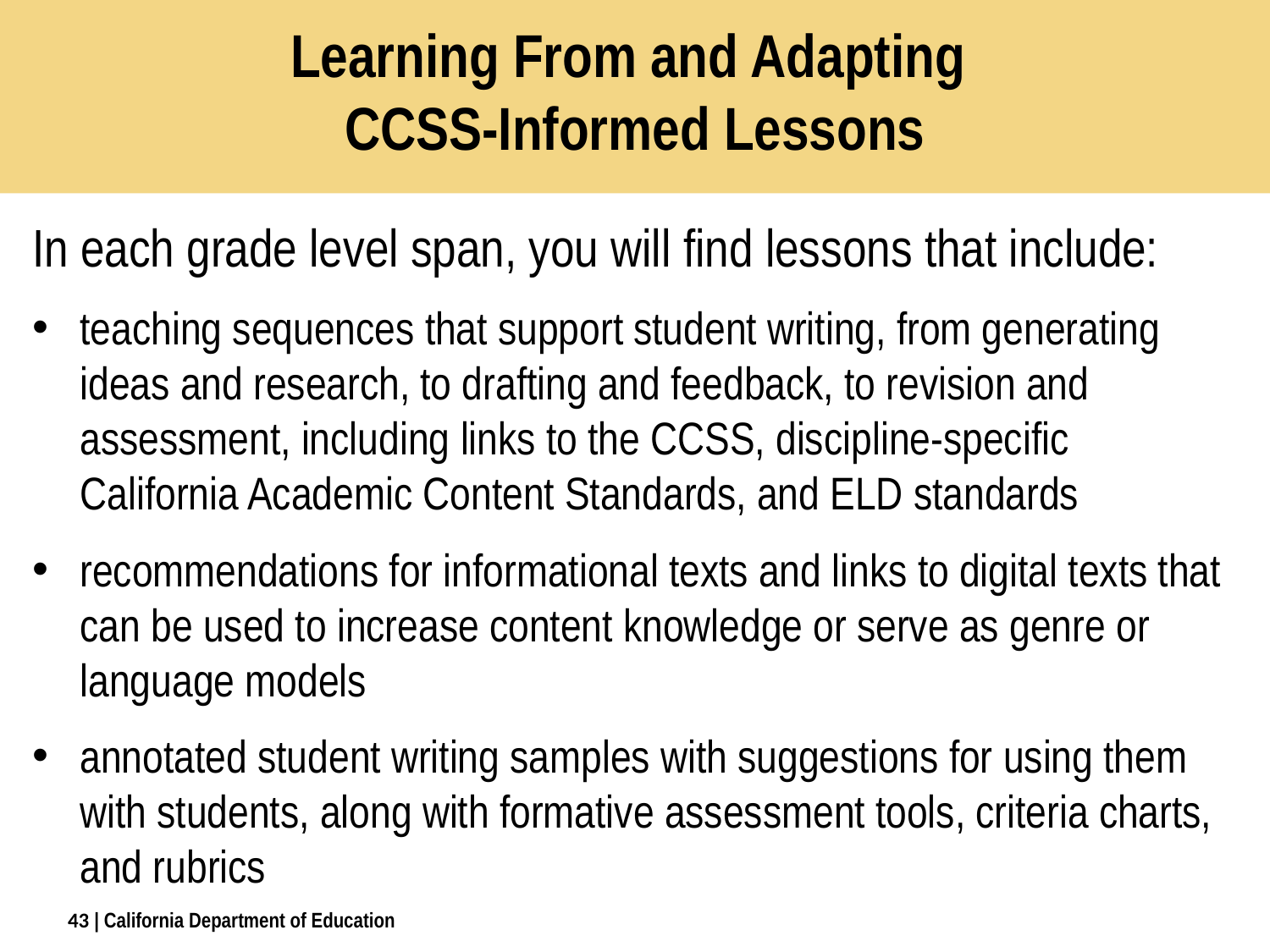

# Learning From and Adapting CCSS-Informed Lessons
In each grade level span, you will find lessons that include:
teaching sequences that support student writing, from generating ideas and research, to drafting and feedback, to revision and assessment, including links to the CCSS, discipline-specific California Academic Content Standards, and ELD standards
recommendations for informational texts and links to digital texts that can be used to increase content knowledge or serve as genre or language models
annotated student writing samples with suggestions for using them with students, along with formative assessment tools, criteria charts, and rubrics
43
| California Department of Education